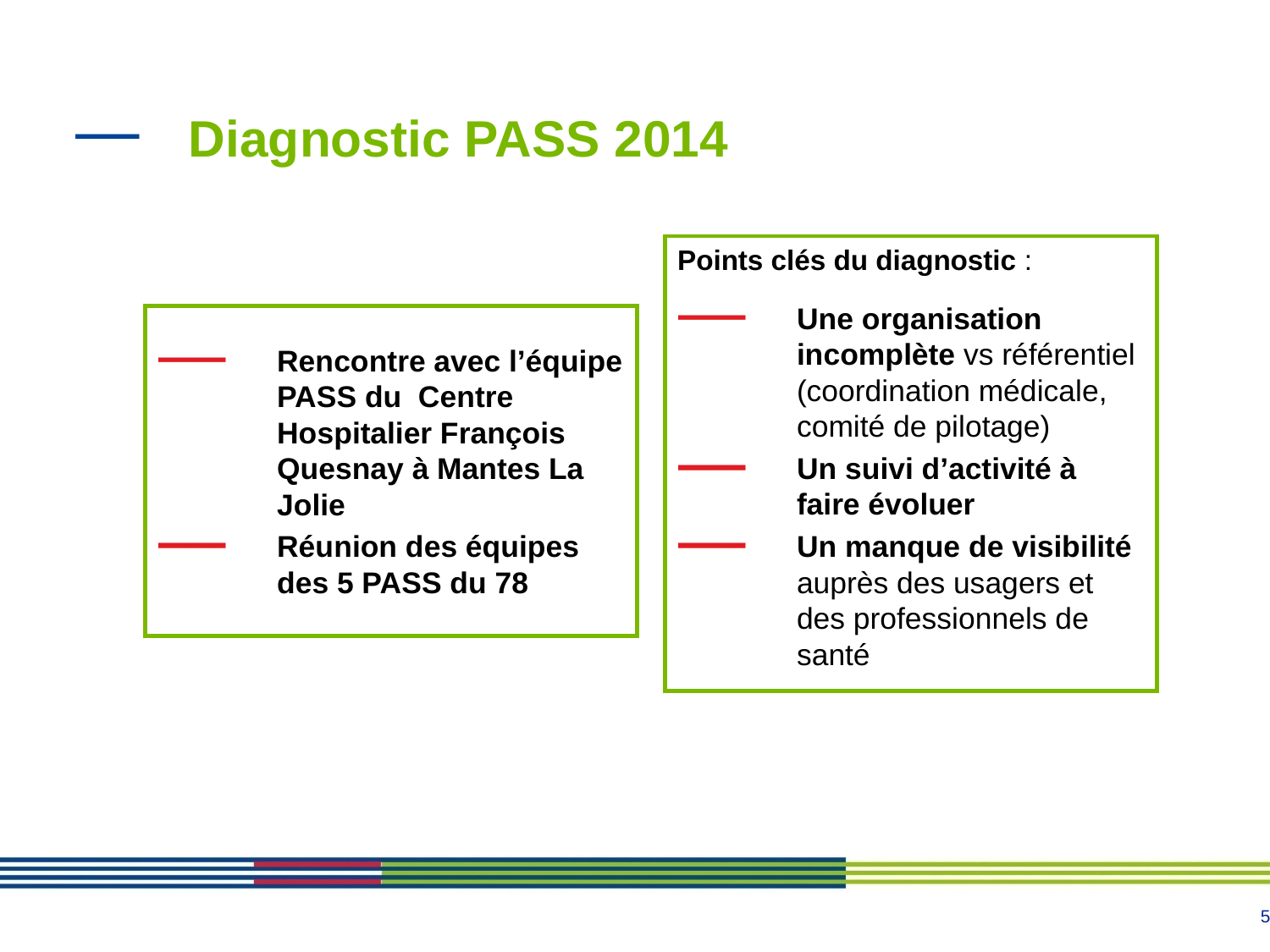

# Diagnostic PASS 2014

Points clés du diagnostic :

Une organisation incomplète vs référentiel (coordination médicale,  comité de pilotage)
Un suivi d’activité à faire évoluer
Un manque de visibilité auprès des usagers et des professionnels de santé

Rencontre avec l’équipe PASS du  Centre Hospitalier François Quesnay à Mantes La Jolie
Réunion des équipes des 5 PASS du 78